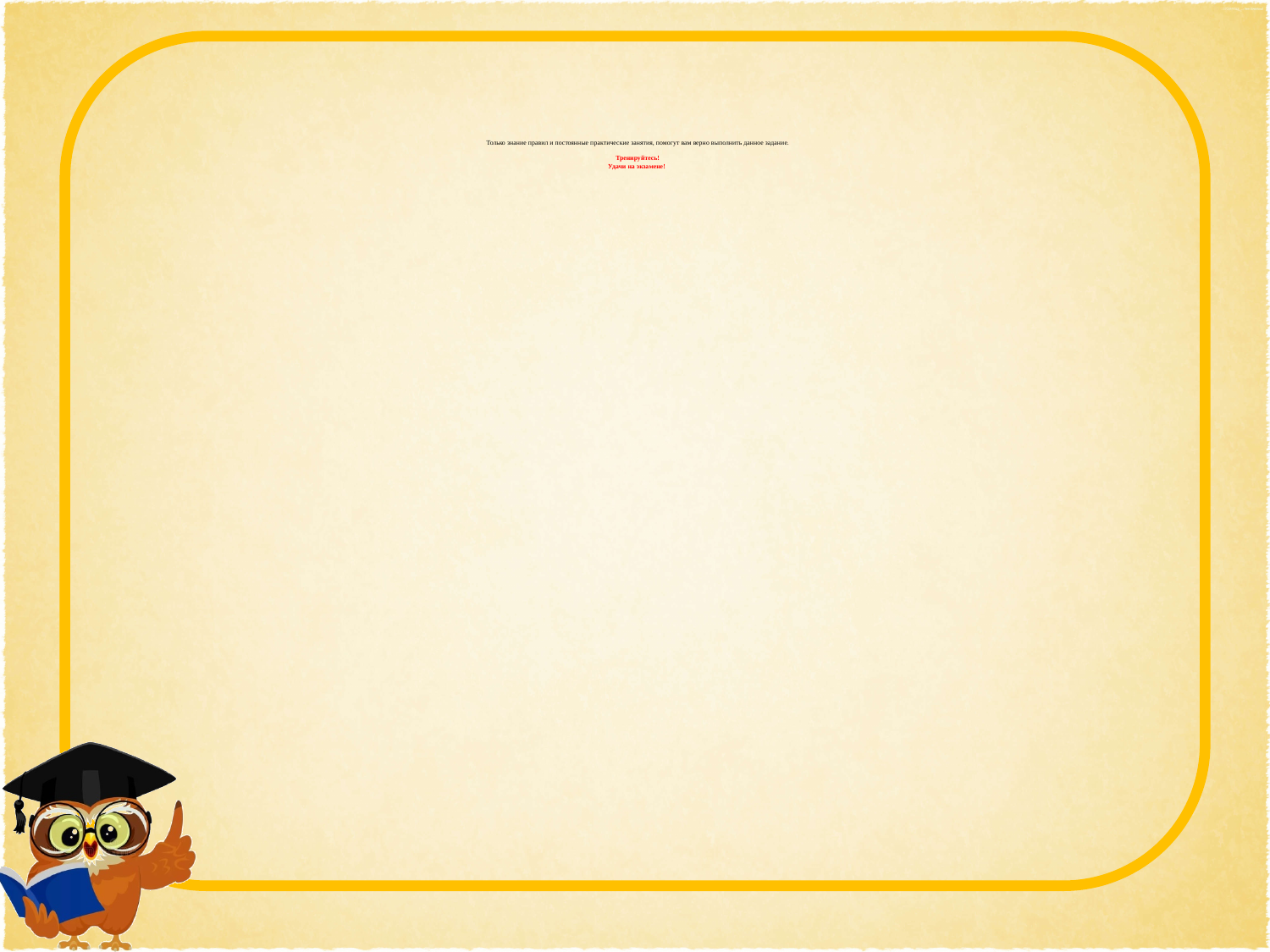

# Только знание правил и постоянные практические занятия, помогут вам верно выполнить данное задание. Тренируйтесь! Удачи на экзамене!